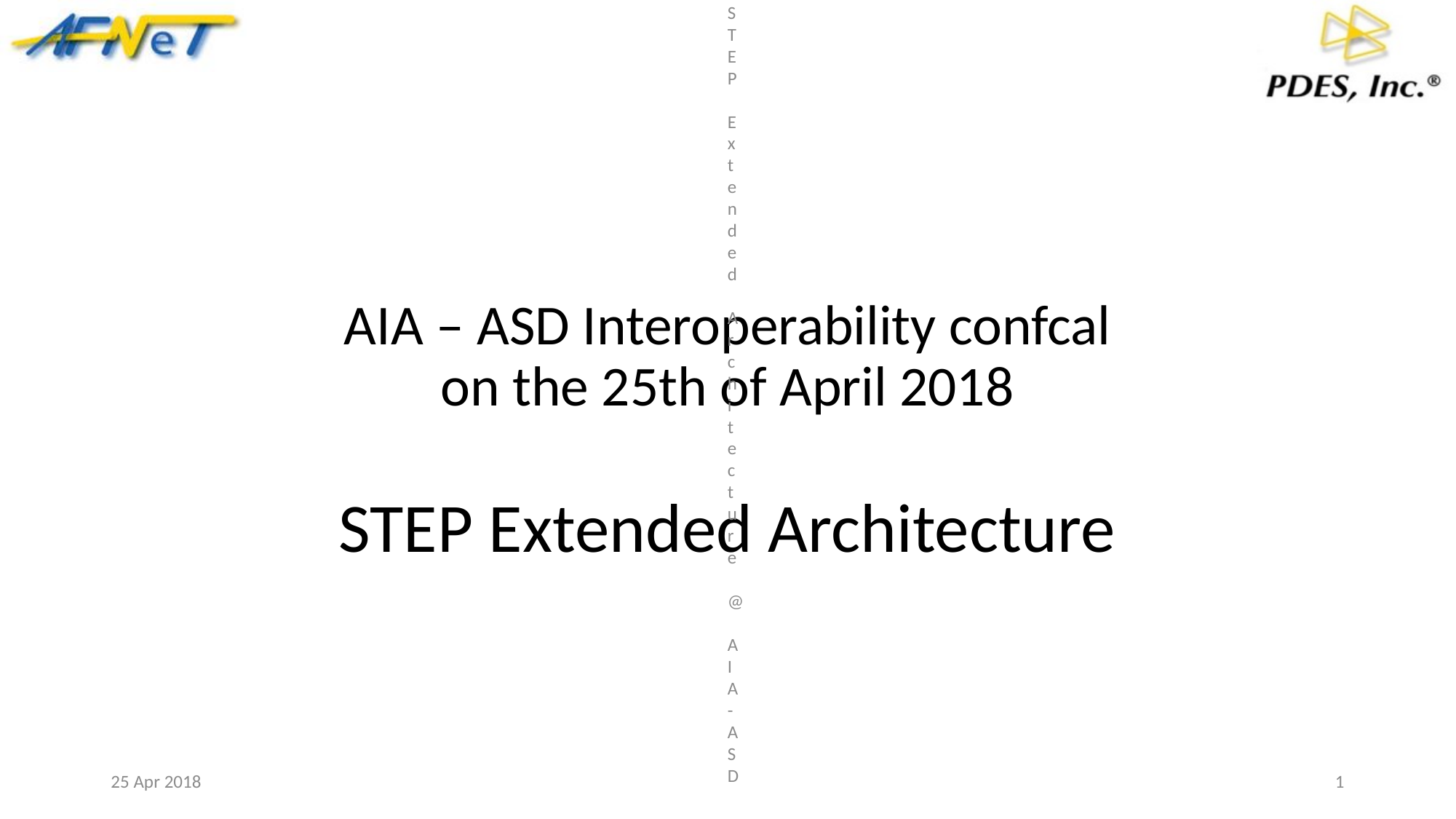

# AIA – ASD Interoperability confcal on the 25th of April 2018 STEP Extended Architecture
25 Apr 2018
1
STEP Extended Architecture @ AIA-ASD